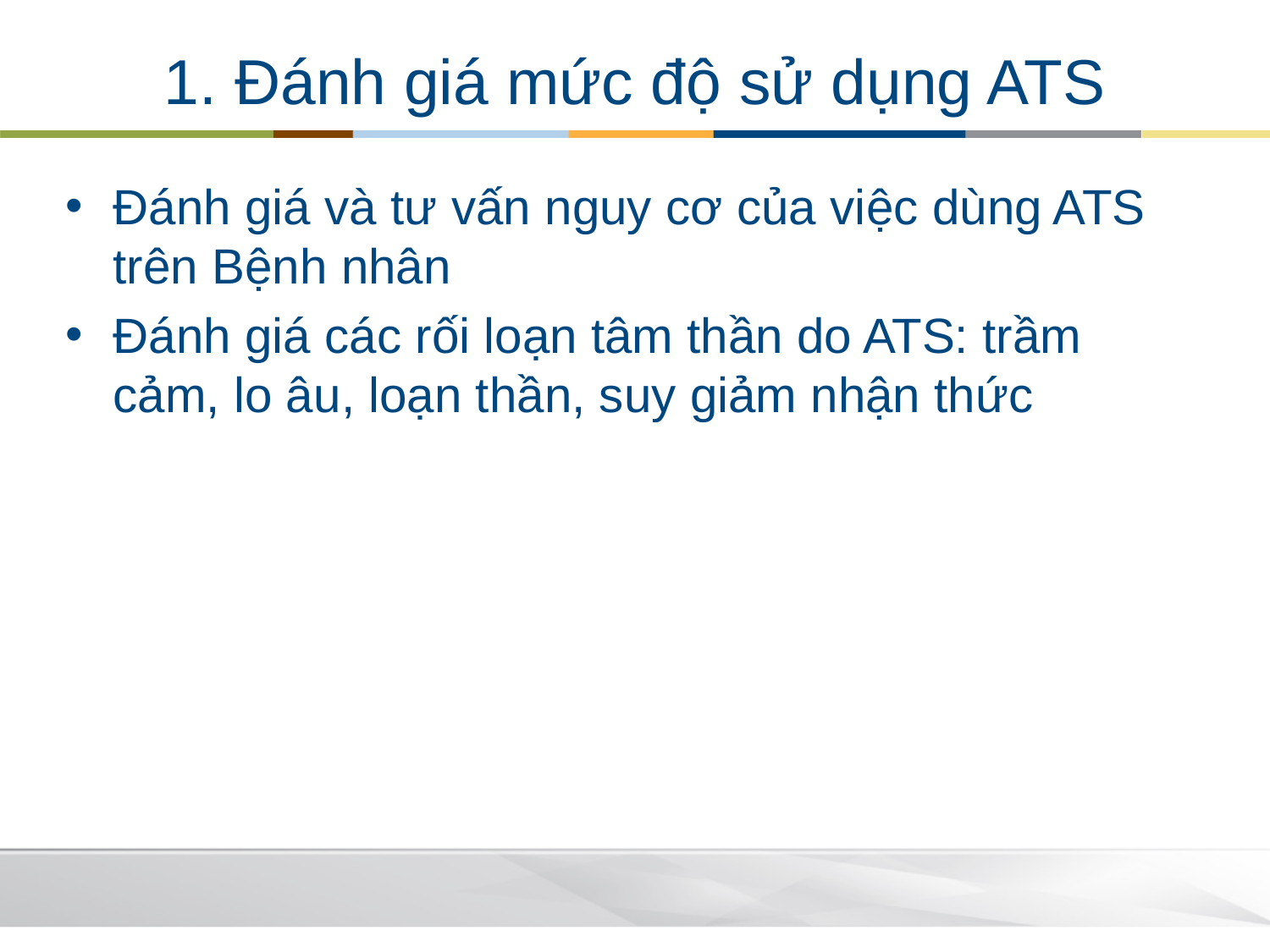

# 1. Đánh giá mức độ sử dụng ATS
Đánh giá và tư vấn nguy cơ của việc dùng ATS trên Bệnh nhân
Đánh giá các rối loạn tâm thần do ATS: trầm cảm, lo âu, loạn thần, suy giảm nhận thức